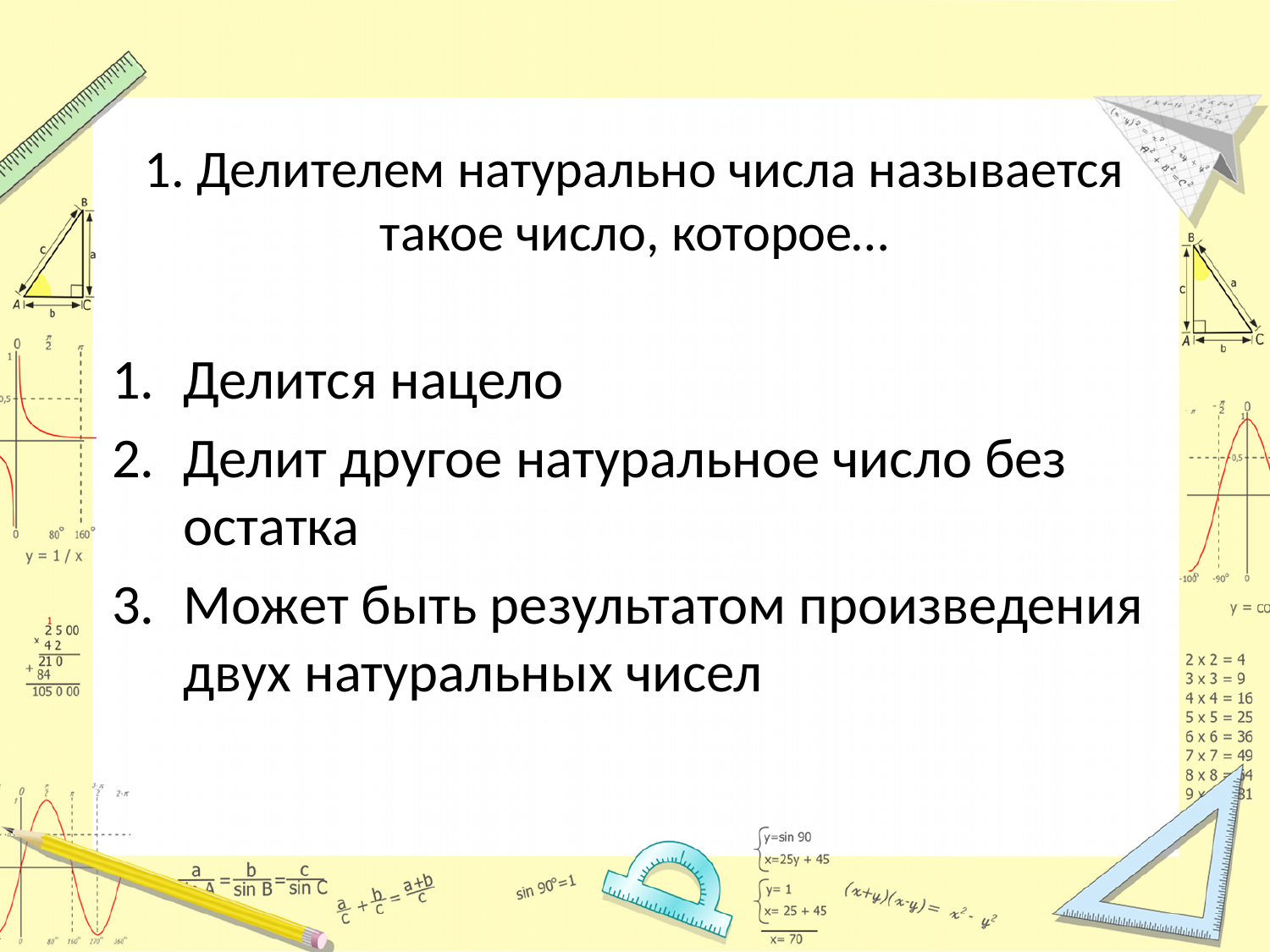

# 1. Делителем натурально числа называется такое число, которое…
Делится нацело
Делит другое натуральное число без остатка
Может быть результатом произведения двух натуральных чисел